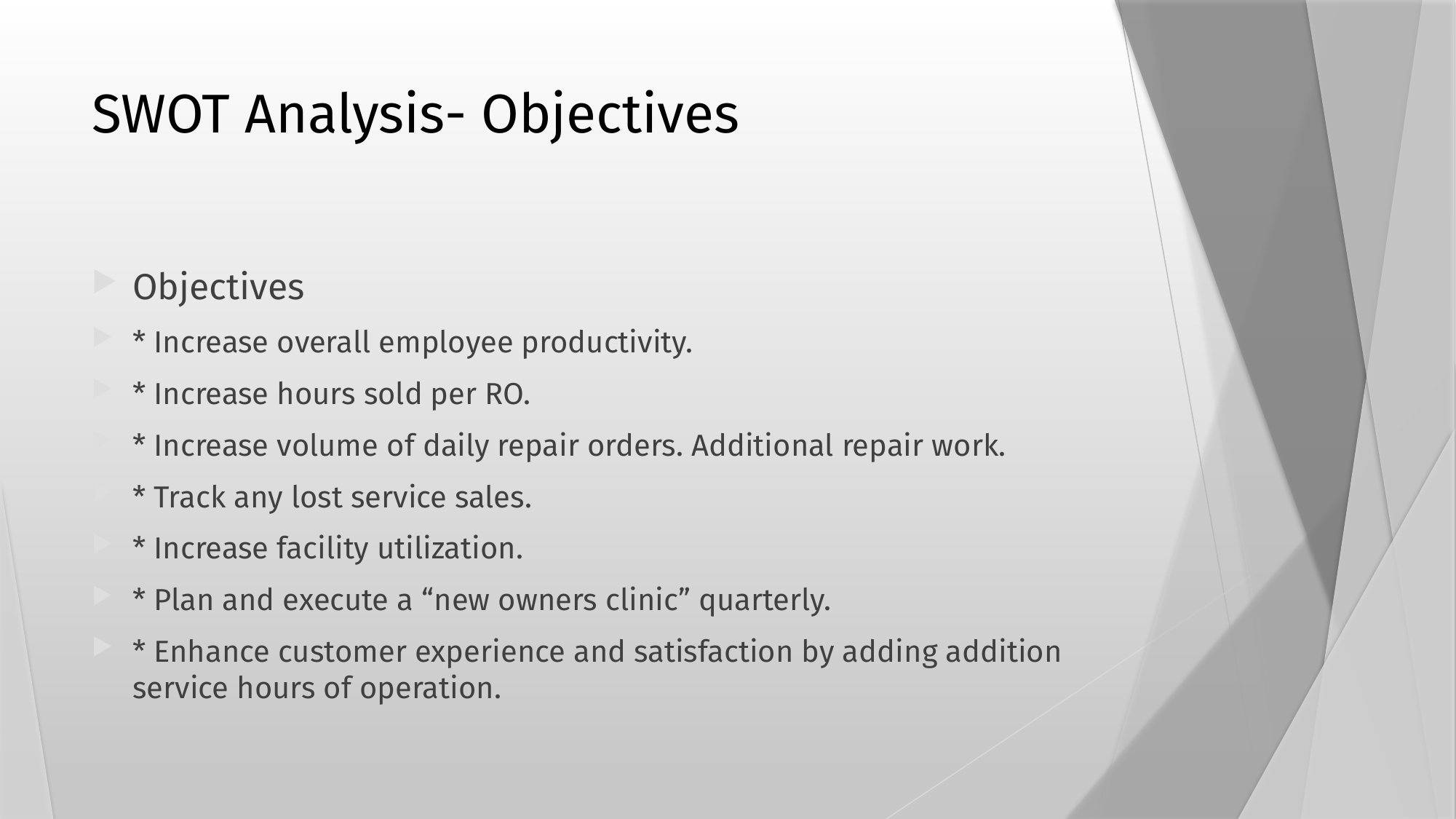

# SWOT Analysis- Objectives
Objectives
* Increase overall employee productivity.
* Increase hours sold per RO.
* Increase volume of daily repair orders. Additional repair work.
* Track any lost service sales.
* Increase facility utilization.
* Plan and execute a “new owners clinic” quarterly.
* Enhance customer experience and satisfaction by adding addition service hours of operation.